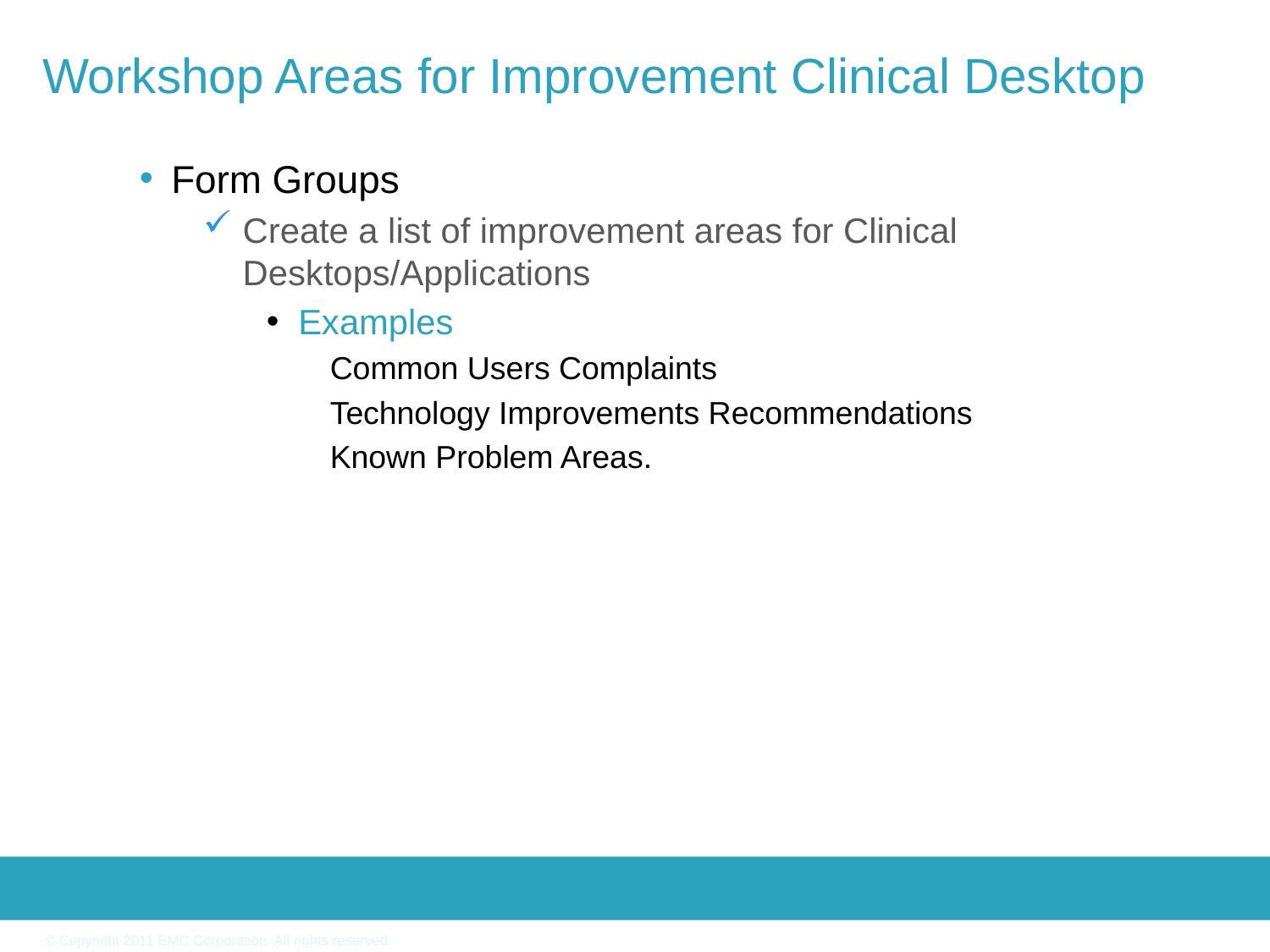

# Workshop Areas for Improvement Clinical Desktop
Form Groups
Create a list of improvement areas for Clinical Desktops/Applications
Examples
Common Users Complaints
Technology Improvements Recommendations
Known Problem Areas.